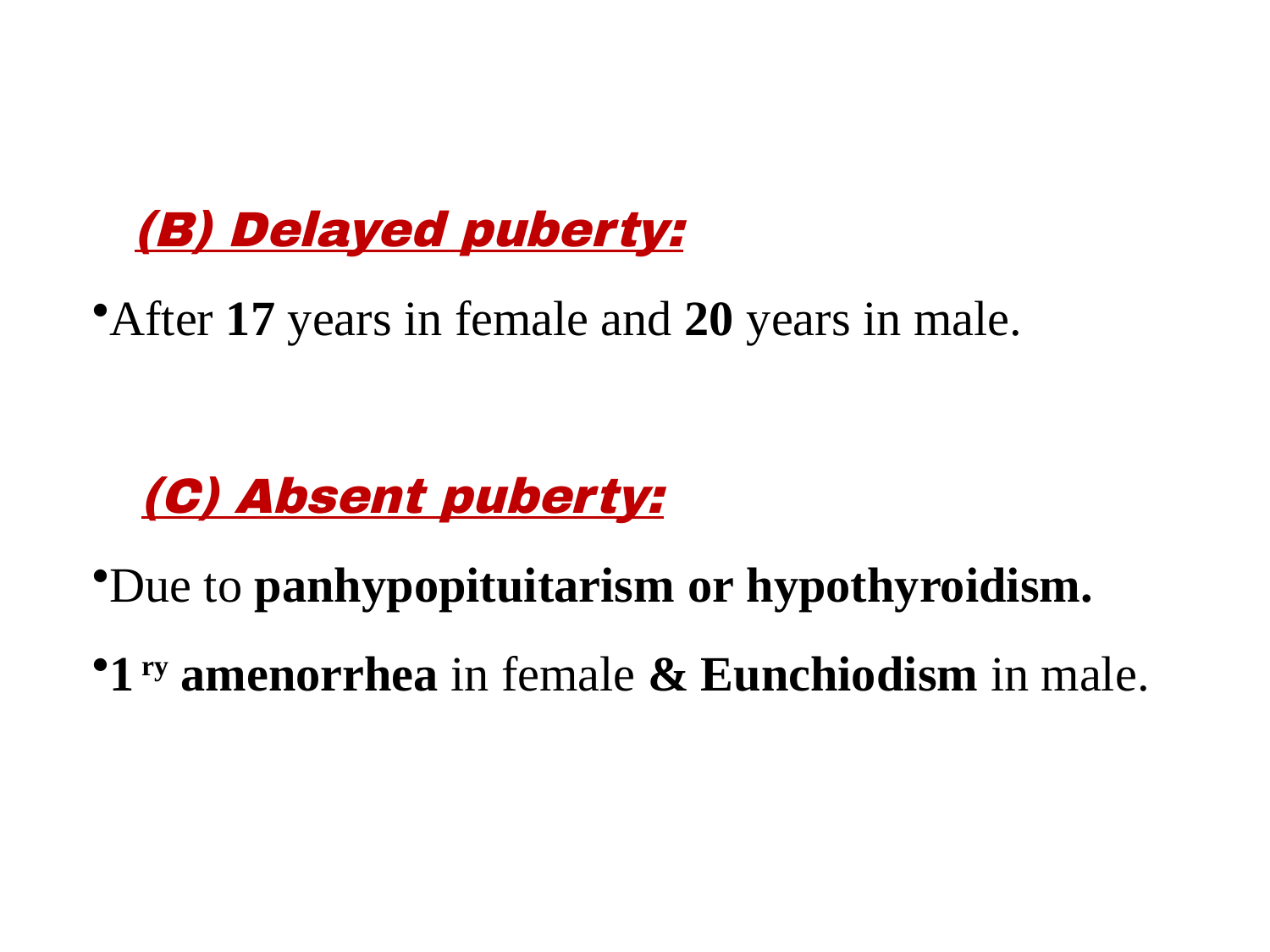

(B) Delayed puberty:
After 17 years in female and 20 years in male.

    (C) Absent puberty:
Due to panhypopituitarism or hypothyroidism.
1 ry amenorrhea in female & Eunchiodism in male.